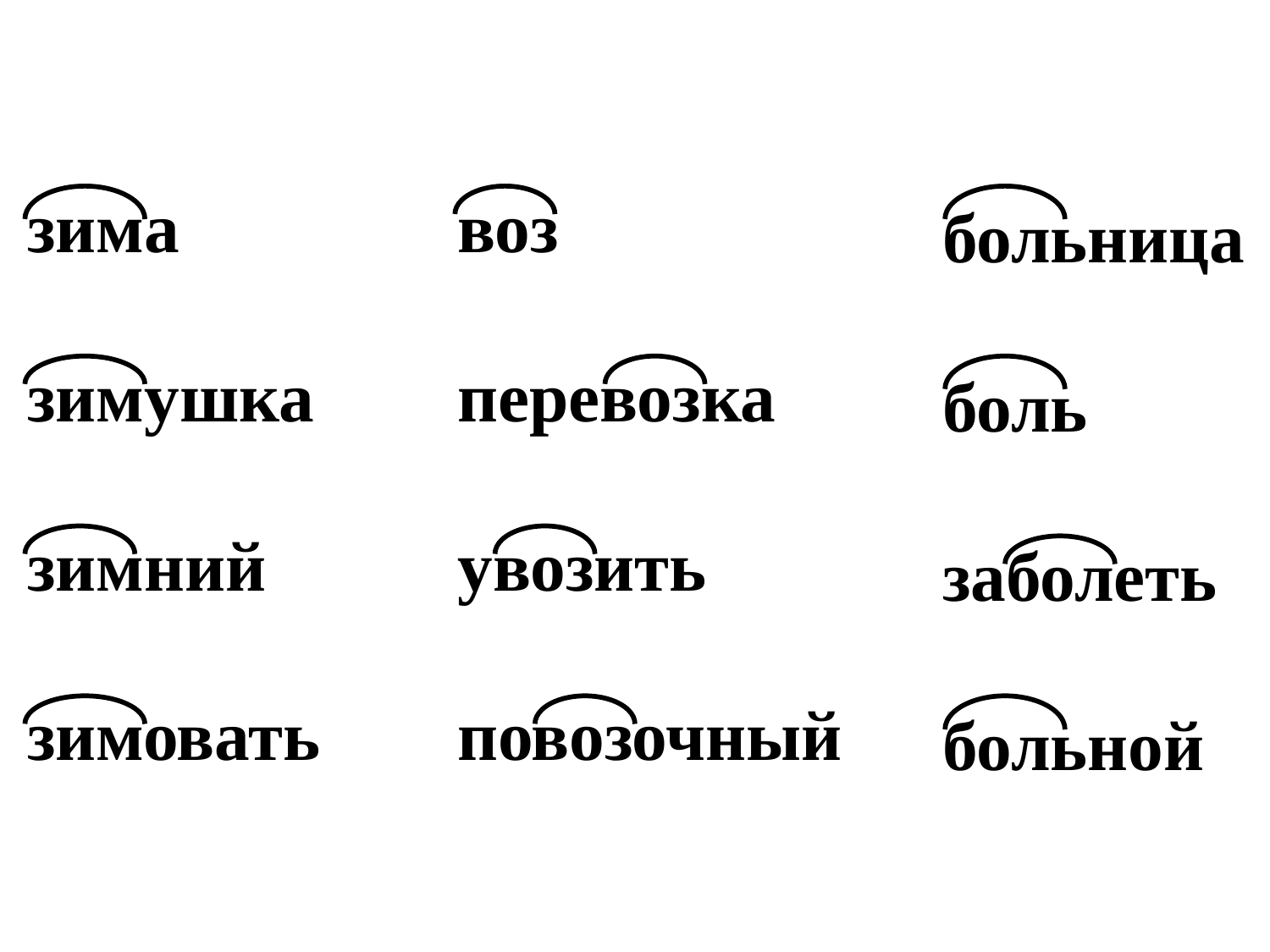

зима

зимушка

зимний

зимовать
воз

перевозка

увозить

повозочный

больница

боль

заболеть

больной